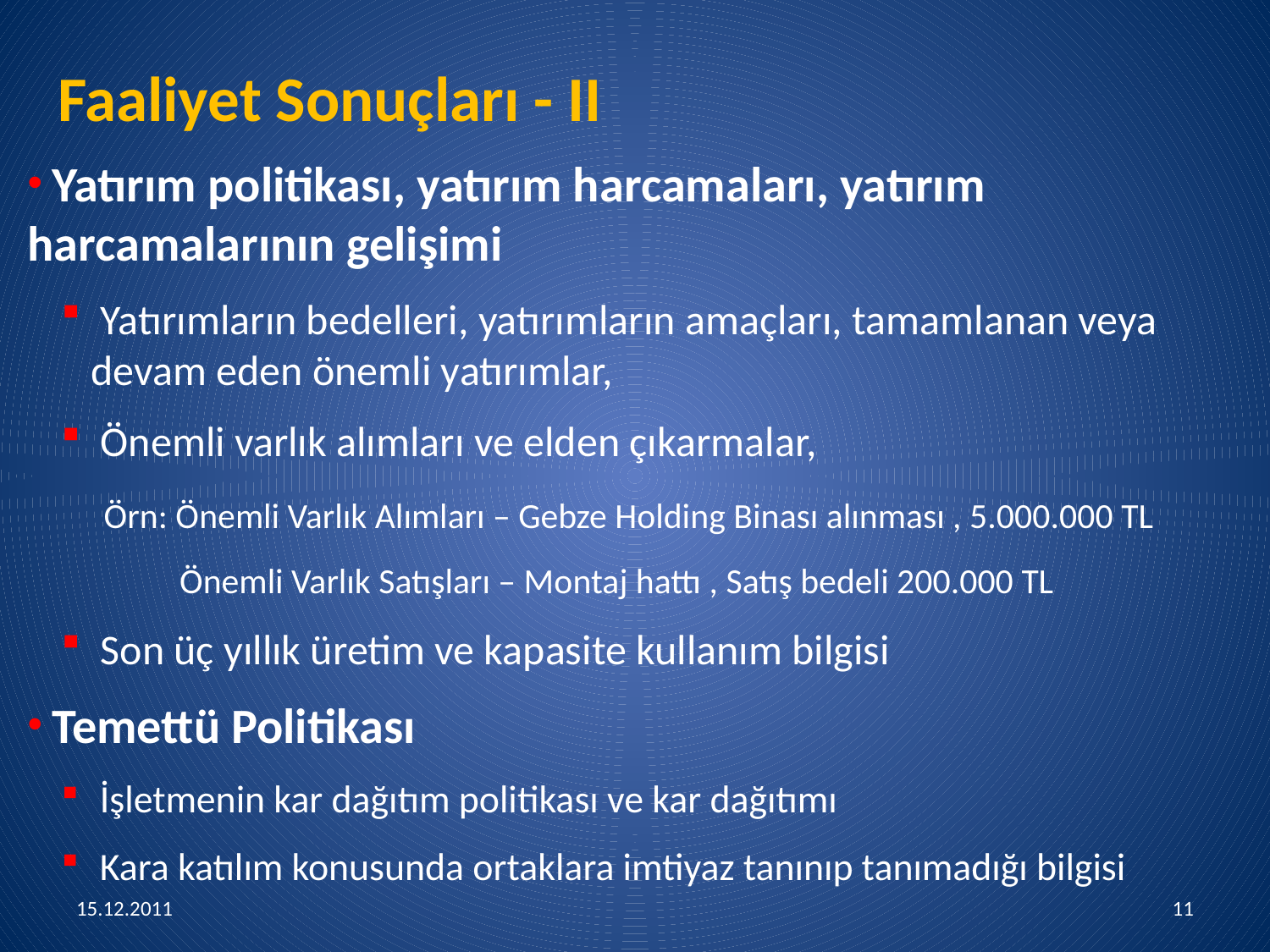

# Faaliyet Sonuçları - II
 Yatırım politikası, yatırım harcamaları, yatırım harcamalarının gelişimi
 Yatırımların bedelleri, yatırımların amaçları, tamamlanan veya devam eden önemli yatırımlar,
 Önemli varlık alımları ve elden çıkarmalar,
        Örn: Önemli Varlık Alımları – Gebze Holding Binası alınması , 5.000.000 TL
           Önemli Varlık Satışları – Montaj hattı , Satış bedeli 200.000 TL
 Son üç yıllık üretim ve kapasite kullanım bilgisi

 Temettü Politikası
 İşletmenin kar dağıtım politikası ve kar dağıtımı
 Kara katılım konusunda ortaklara imtiyaz tanınıp tanımadığı bilgisi

15.12.2011
11